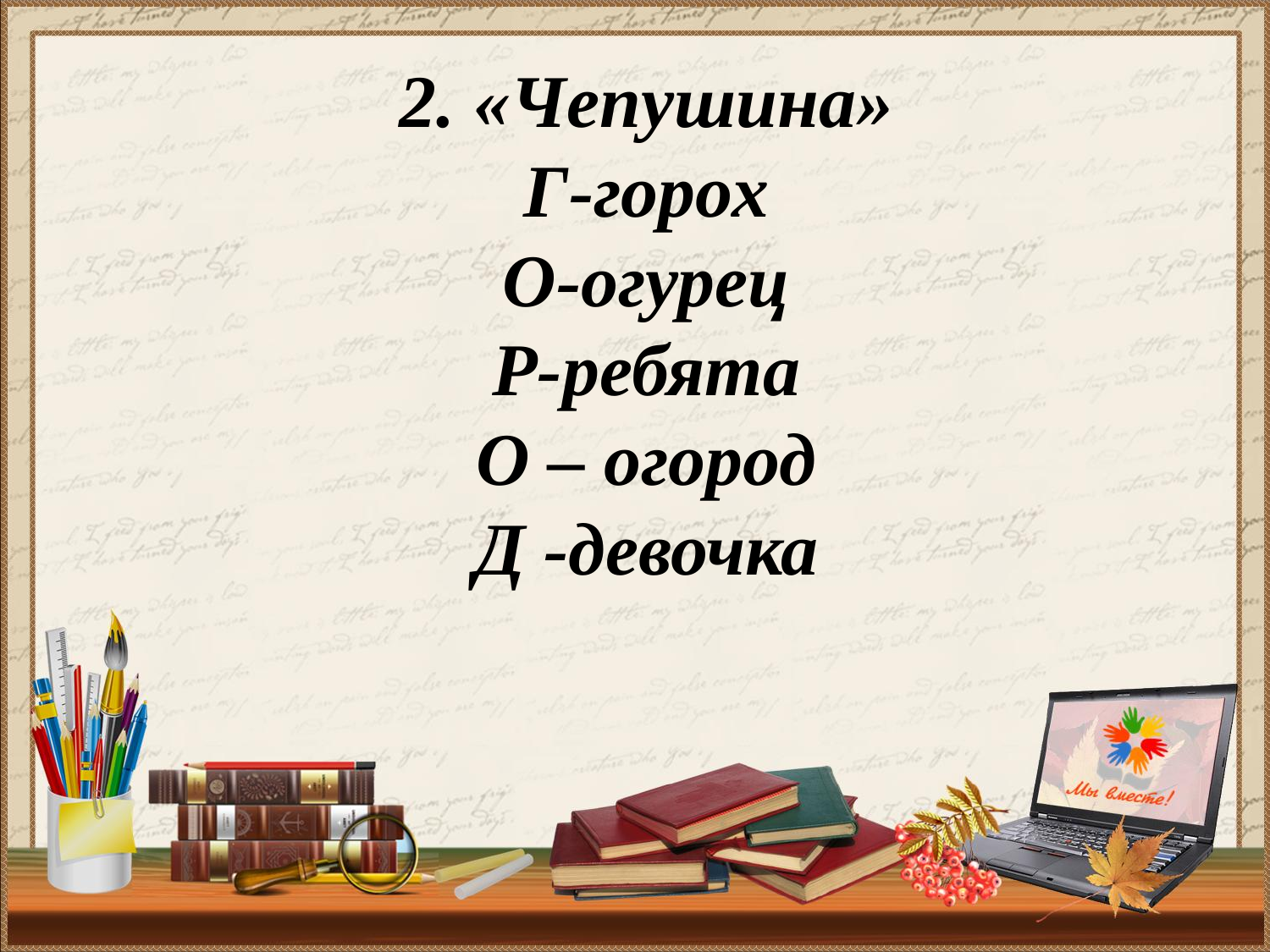

# 2. «Чепушина» Г-горох О-огурец Р-ребята О – огород Д -девочка